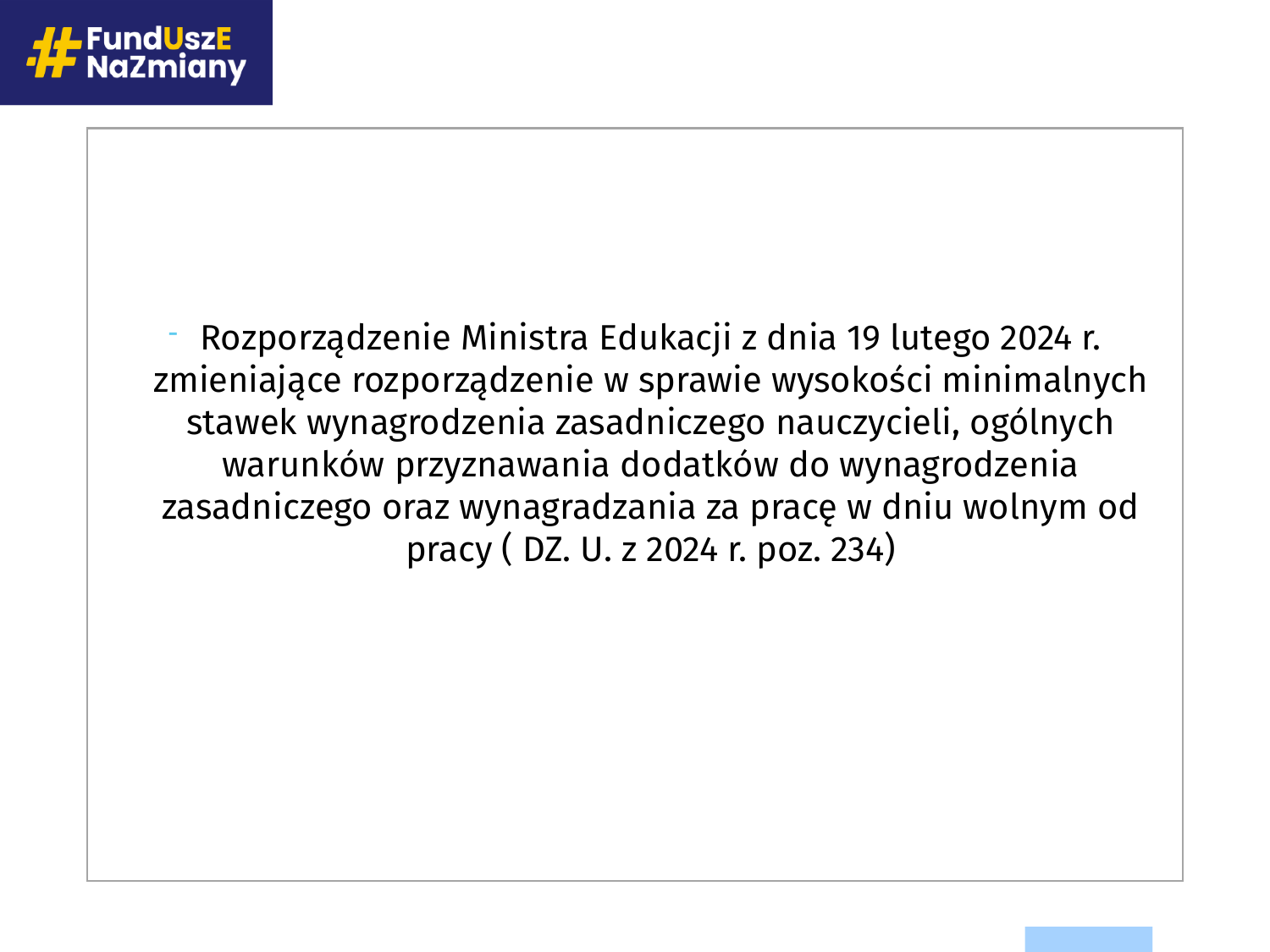

Rozporządzenie Ministra Edukacji z dnia 19 lutego 2024 r. zmieniające rozporządzenie w sprawie wysokości minimalnych stawek wynagrodzenia zasadniczego nauczycieli, ogólnych warunków przyznawania dodatków do wynagrodzenia zasadniczego oraz wynagradzania za pracę w dniu wolnym od pracy ( DZ. U. z 2024 r. poz. 234)